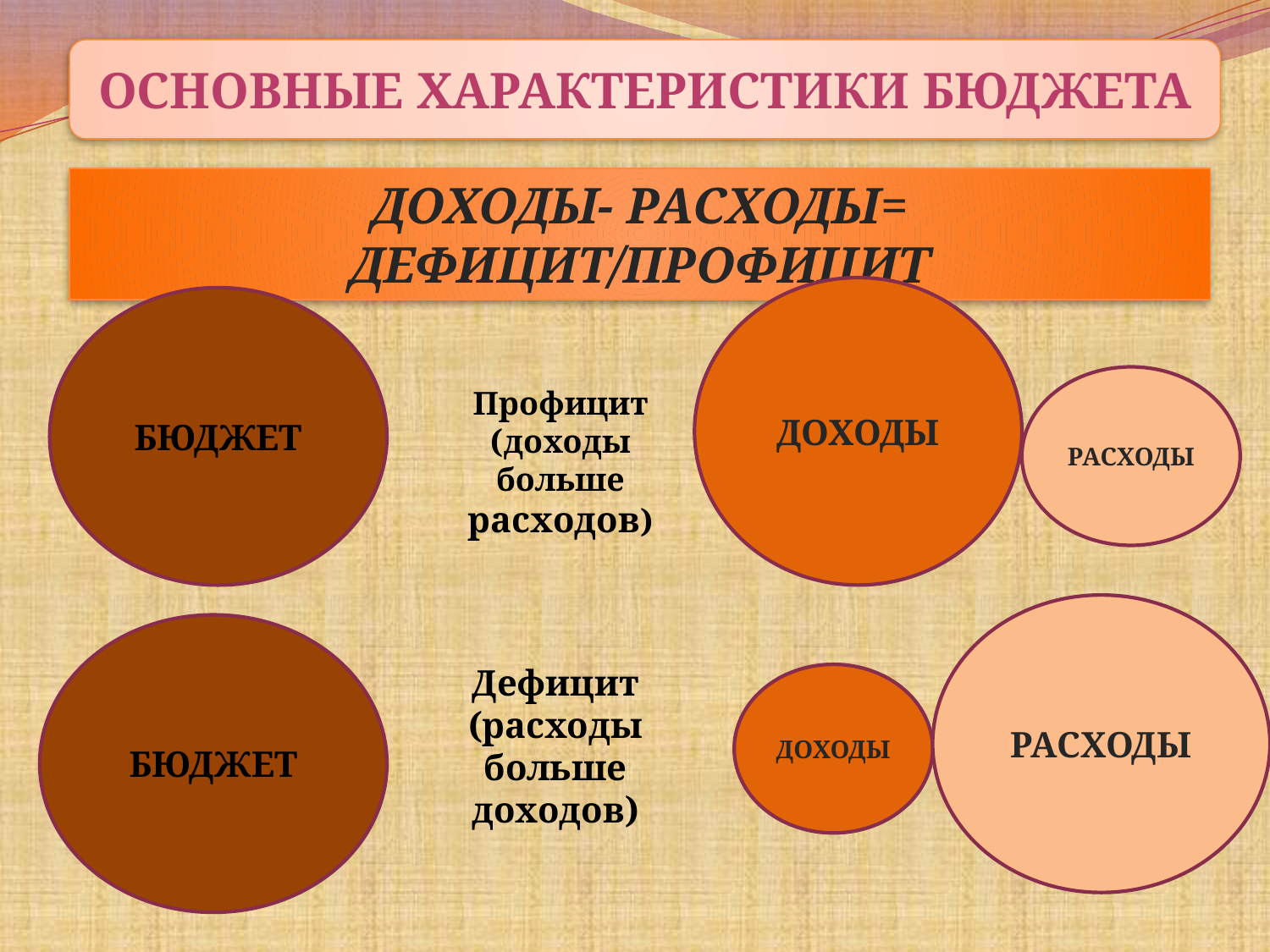

ОСНОВНЫЕ ХАРАКТЕРИСТИКИ БЮДЖЕТА
ДОХОДЫ- РАСХОДЫ= ДЕФИЦИТ/ПРОФИЦИТ
ДОХОДЫ
БЮДЖЕТ
РАСХОДЫ
Профицит (доходы больше расходов)
РАСХОДЫ
БЮДЖЕТ
Дефицит (расходы больше доходов)
ДОХОДЫ